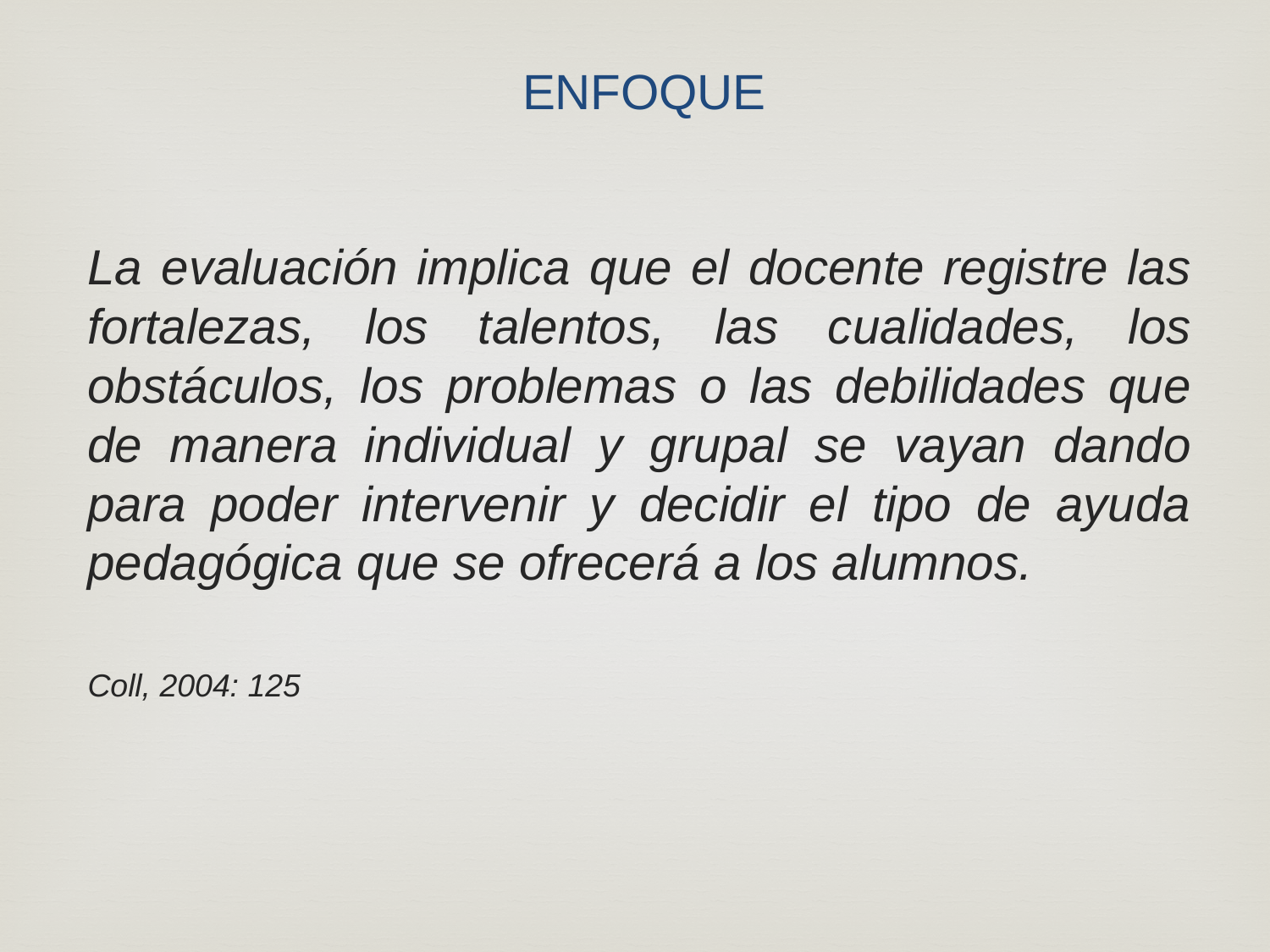

# ENFOQUE

La evaluación implica que el docente registre las fortalezas, los talentos, las cualidades, los obstáculos, los problemas o las debilidades que de manera individual y grupal se vayan dando para poder intervenir y decidir el tipo de ayuda pedagógica que se ofrecerá a los alumnos.

Coll, 2004: 125